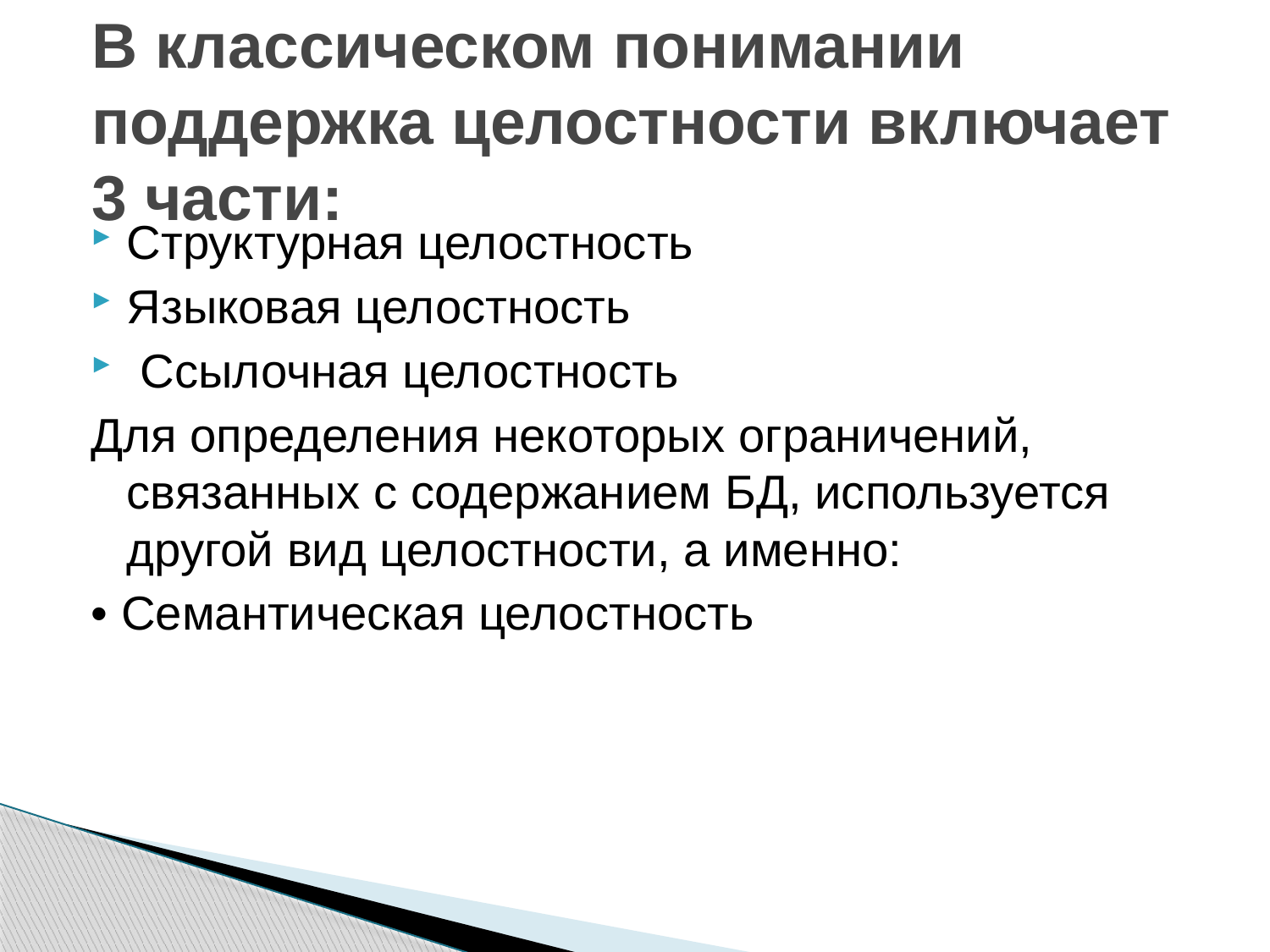

# В классическом понимании поддержка целостности включает 3 части:
Структурная целостность
Языковая целостность
 Ссылочная целостность
Для определения некоторых ограничений, связанных с содержанием БД, используется другой вид целостности, а именно:
• Семантическая целостность